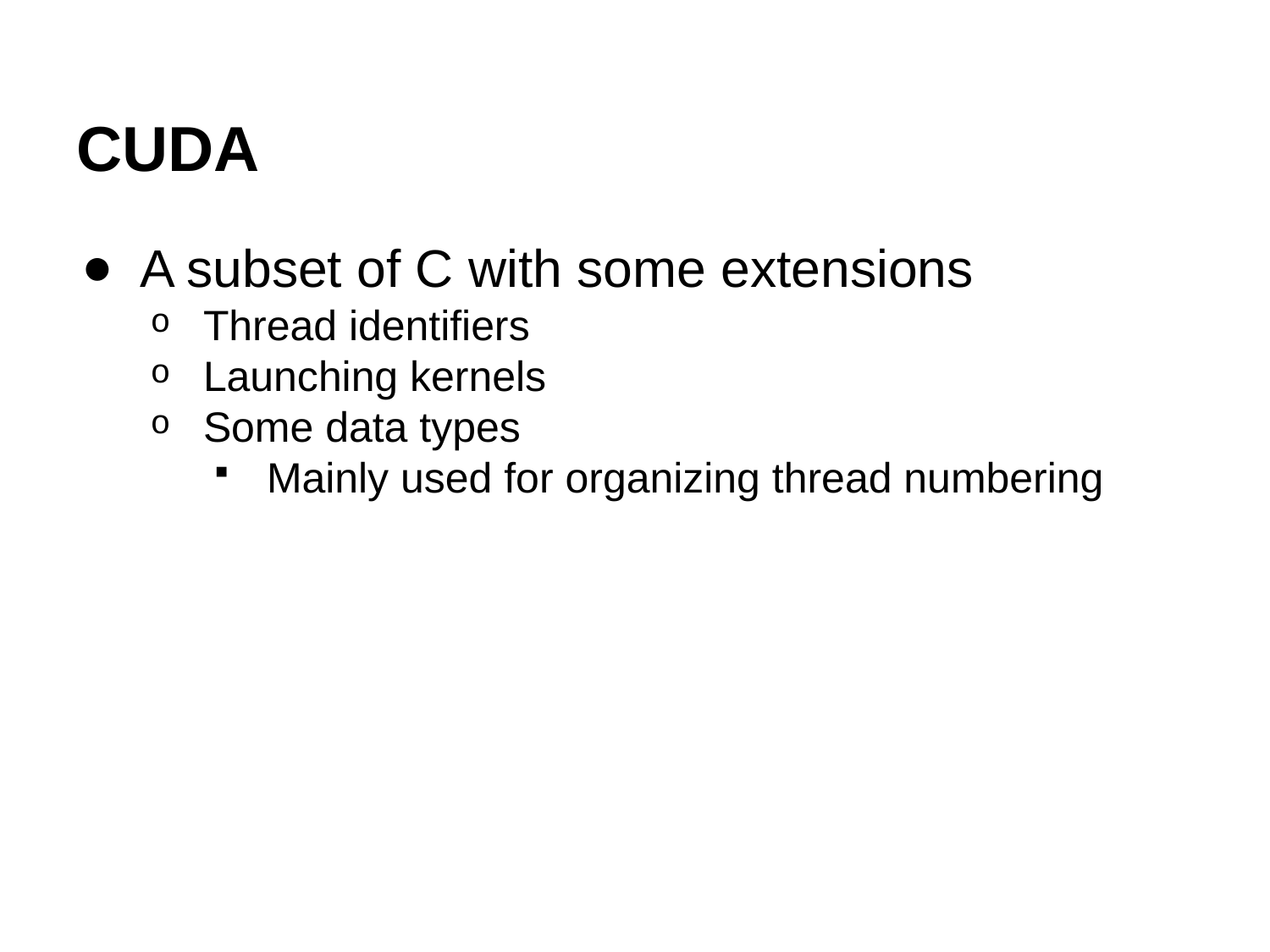

# CUDA
A subset of C with some extensions
Thread identifiers
Launching kernels
Some data types
Mainly used for organizing thread numbering